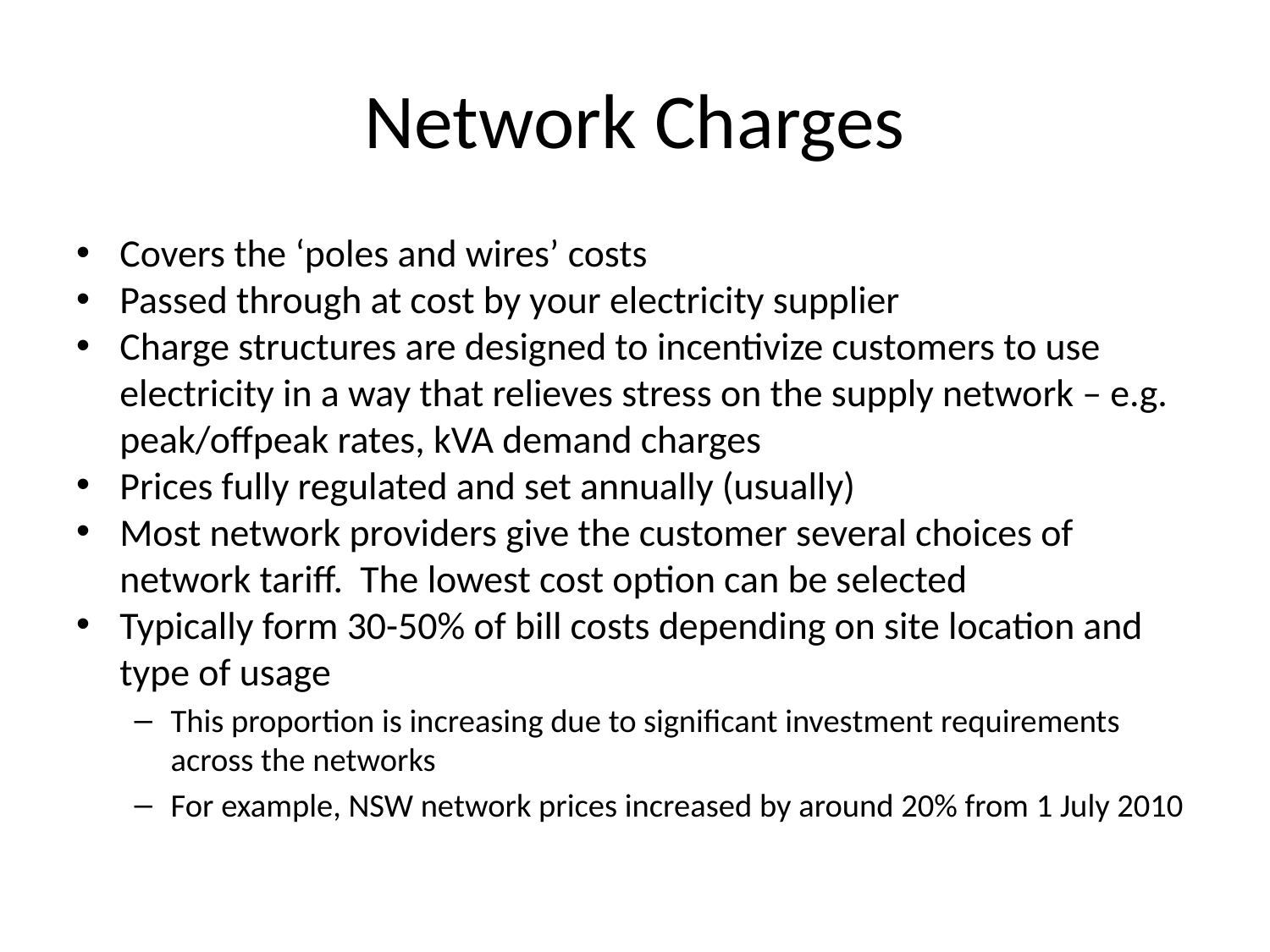

# Network Charges
Covers the ‘poles and wires’ costs
Passed through at cost by your electricity supplier
Charge structures are designed to incentivize customers to use electricity in a way that relieves stress on the supply network – e.g. peak/offpeak rates, kVA demand charges
Prices fully regulated and set annually (usually)
Most network providers give the customer several choices of network tariff.  The lowest cost option can be selected
Typically form 30-50% of bill costs depending on site location and type of usage
This proportion is increasing due to significant investment requirements across the networks
For example, NSW network prices increased by around 20% from 1 July 2010